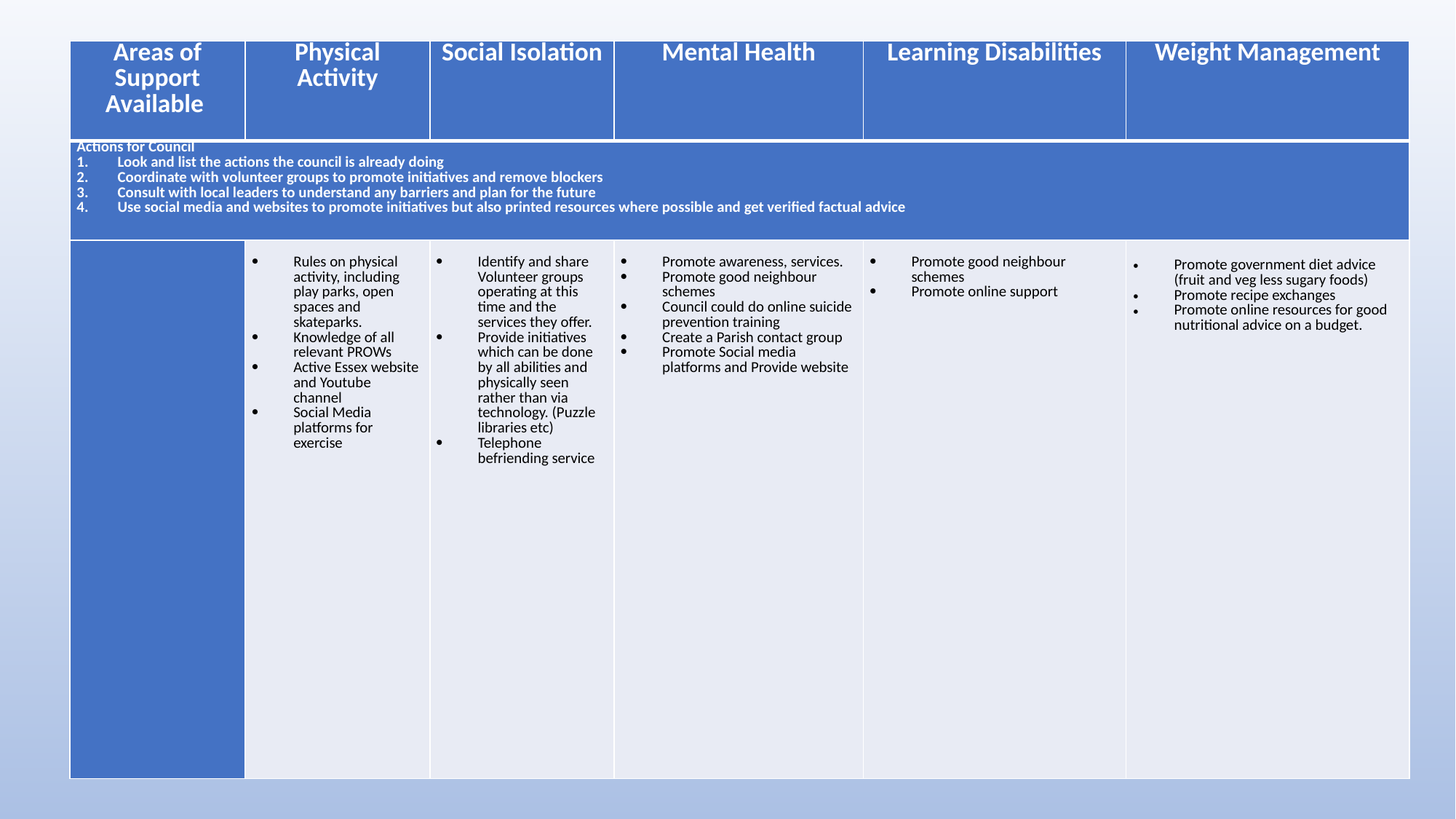

| Areas of Support Available | Physical Activity | Social Isolation | Mental Health | Learning Disabilities | Weight Management |
| --- | --- | --- | --- | --- | --- |
| Actions for Council Look and list the actions the council is already doing Coordinate with volunteer groups to promote initiatives and remove blockers Consult with local leaders to understand any barriers and plan for the future Use social media and websites to promote initiatives but also printed resources where possible and get verified factual advice |  |  |  |  |  |
|  | Rules on physical activity, including play parks, open spaces and skateparks. Knowledge of all relevant PROWs Active Essex website and Youtube channel Social Media platforms for exercise | Identify and share Volunteer groups operating at this time and the services they offer. Provide initiatives which can be done by all abilities and physically seen rather than via technology. (Puzzle libraries etc) Telephone befriending service | Promote awareness, services. Promote good neighbour schemes Council could do online suicide prevention training Create a Parish contact group Promote Social media platforms and Provide website | Promote good neighbour schemes Promote online support | Promote government diet advice (fruit and veg less sugary foods) Promote recipe exchanges Promote online resources for good nutritional advice on a budget. |